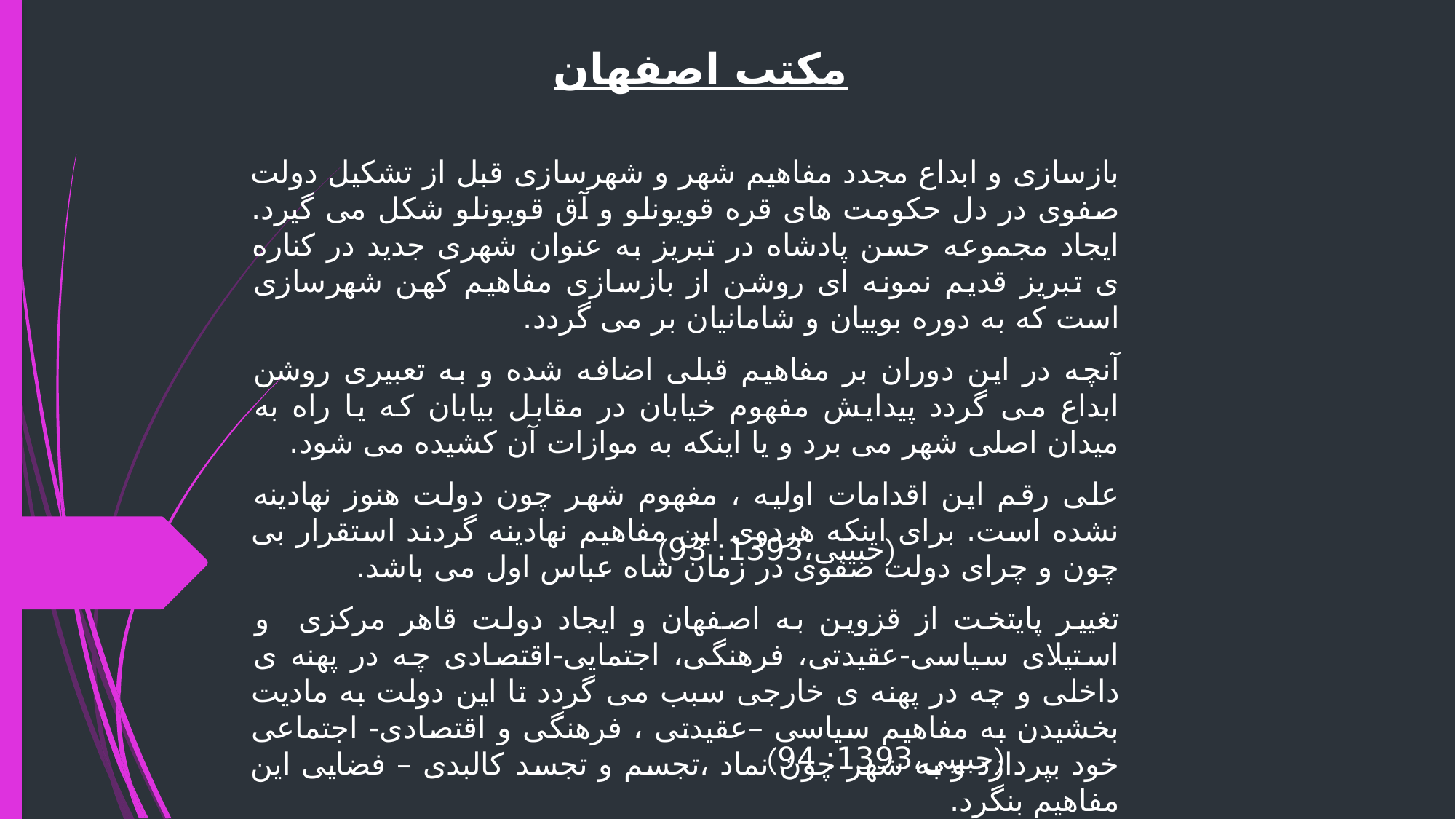

مکتب اصفهان
بازسازی و ابداع مجدد مفاهیم شهر و شهرسازی قبل از تشکیل دولت صفوی در دل حکومت های قره قویونلو و آق قویونلو شکل می گیرد. ایجاد مجموعه حسن پادشاه در تبریز به عنوان شهری جدید در کناره ی تبریز قدیم نمونه ای روشن از بازسازی مفاهیم کهن شهرسازی است که به دوره بوییان و شامانیان بر می گردد.
آنچه در این دوران بر مفاهیم قبلی اضافه شده و به تعبیری روشن ابداع می گردد پیدایش مفهوم خیابان در مقابل بیابان که یا راه به میدان اصلی شهر می برد و یا اینکه به موازات آن کشیده می شود.
علی رقم این اقدامات اولیه ، مفهوم شهر چون دولت هنوز نهادینه نشده است. برای اینکه هردوی این مفاهیم نهادینه گردند استقرار بی چون و چرای دولت صفوی در زمان شاه عباس اول می باشد.
تغییر پایتخت از قزوین به اصفهان و ایجاد دولت قاهر مرکزی  و استیلای سیاسی-عقیدتی، فرهنگی، اجتمایی-اقتصادی چه در پهنه ی داخلی و چه در پهنه ی خارجی سبب می گردد تا این دولت به مادیت بخشیدن به مفاهیم سیاسی –عقیدتی ، فرهنگی و اقتصادی- اجتماعی خود بپردازد و به شهر چون نماد ،تجسم و تجسد کالبدی – فضایی این مفاهیم بنگرد.
(حبیبی،1393: 93)
(حبیبی،1393: 94)